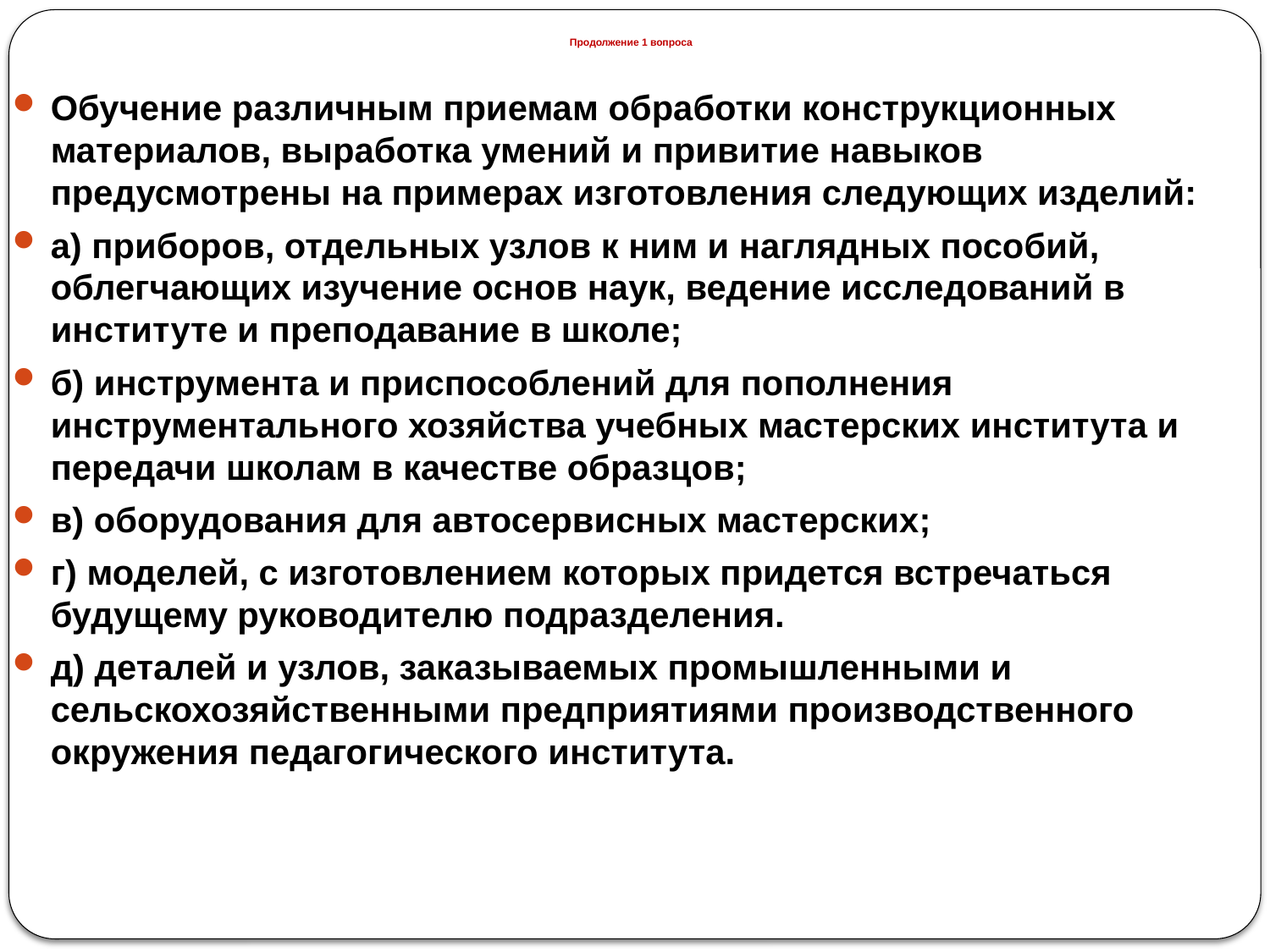

# Продолжение 1 вопроса
Обучение различным приемам обработки конструкционных материалов, выработка умений и привитие навыков предусмотрены на примерах изготовления следующих изделий:
а) приборов, отдельных узлов к ним и наглядных пособий, облегчающих изучение основ наук, ведение исследований в институте и преподавание в школе;
б) инструмента и приспособлений для пополнения инструментального хозяйства учебных мастерских института и передачи школам в качестве образцов;
в) оборудования для автосервисных мастерских;
г) моделей, с изготовлением которых придется встречаться будущему руководителю подразделения.
д) деталей и узлов, заказываемых промышленными и сельскохозяйственными предприятиями производственного окружения педагогического института.